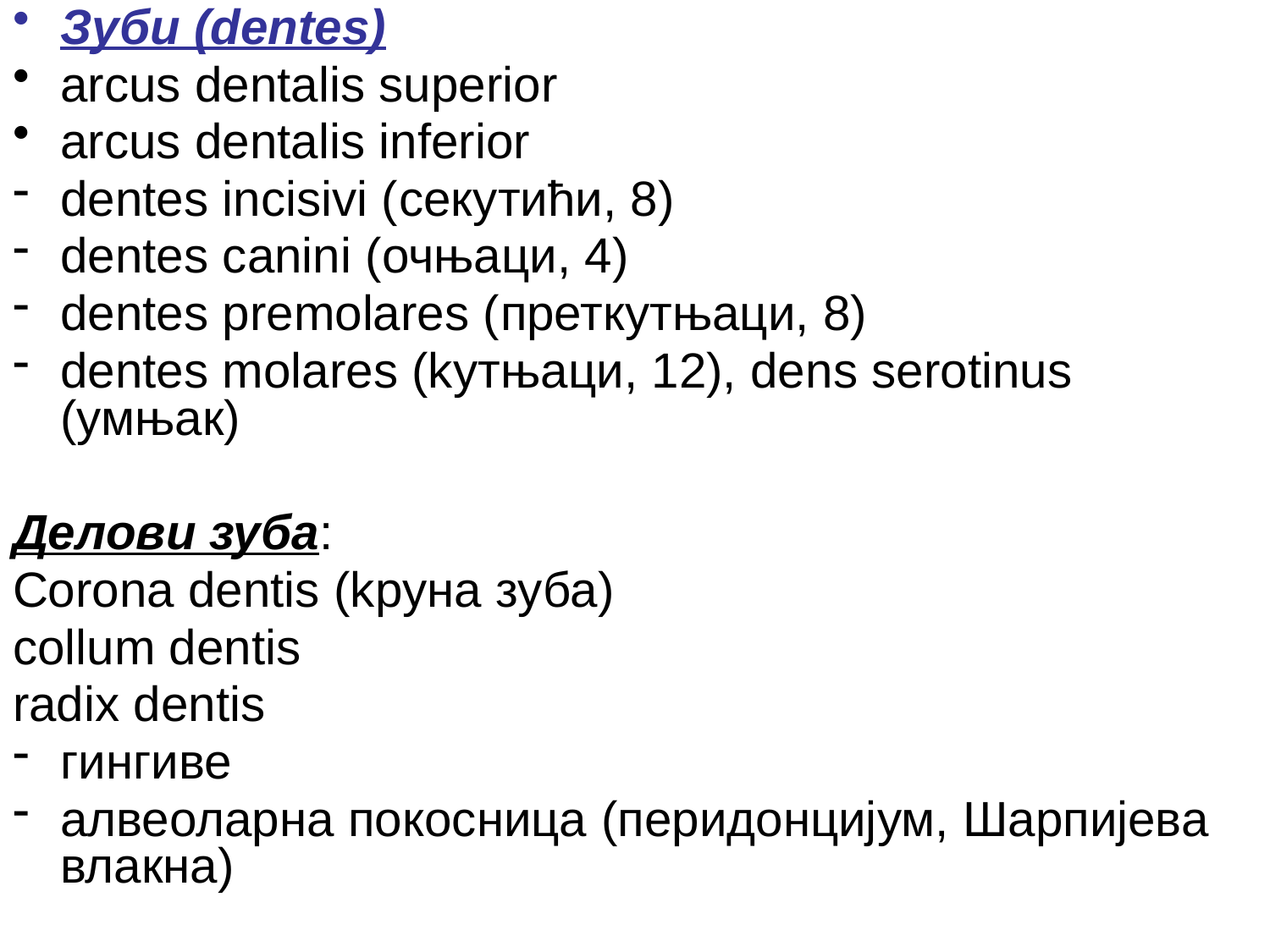

Зуби (dentes)
arcus dentalis superior
arcus dentalis inferior
dentes incisivi (секутићи, 8)
dentes canini (очњаци, 4)
dentes premolares (преткутњаци, 8)
dentes molares (kутњаци, 12), dens serotinus (умњак)

Делови зуба:
Corona dentis (kруна зуба)
collum dentis
radix dentis
гингиве
алвеоларна покосница (перидонцијум, Шарпијева влакна)